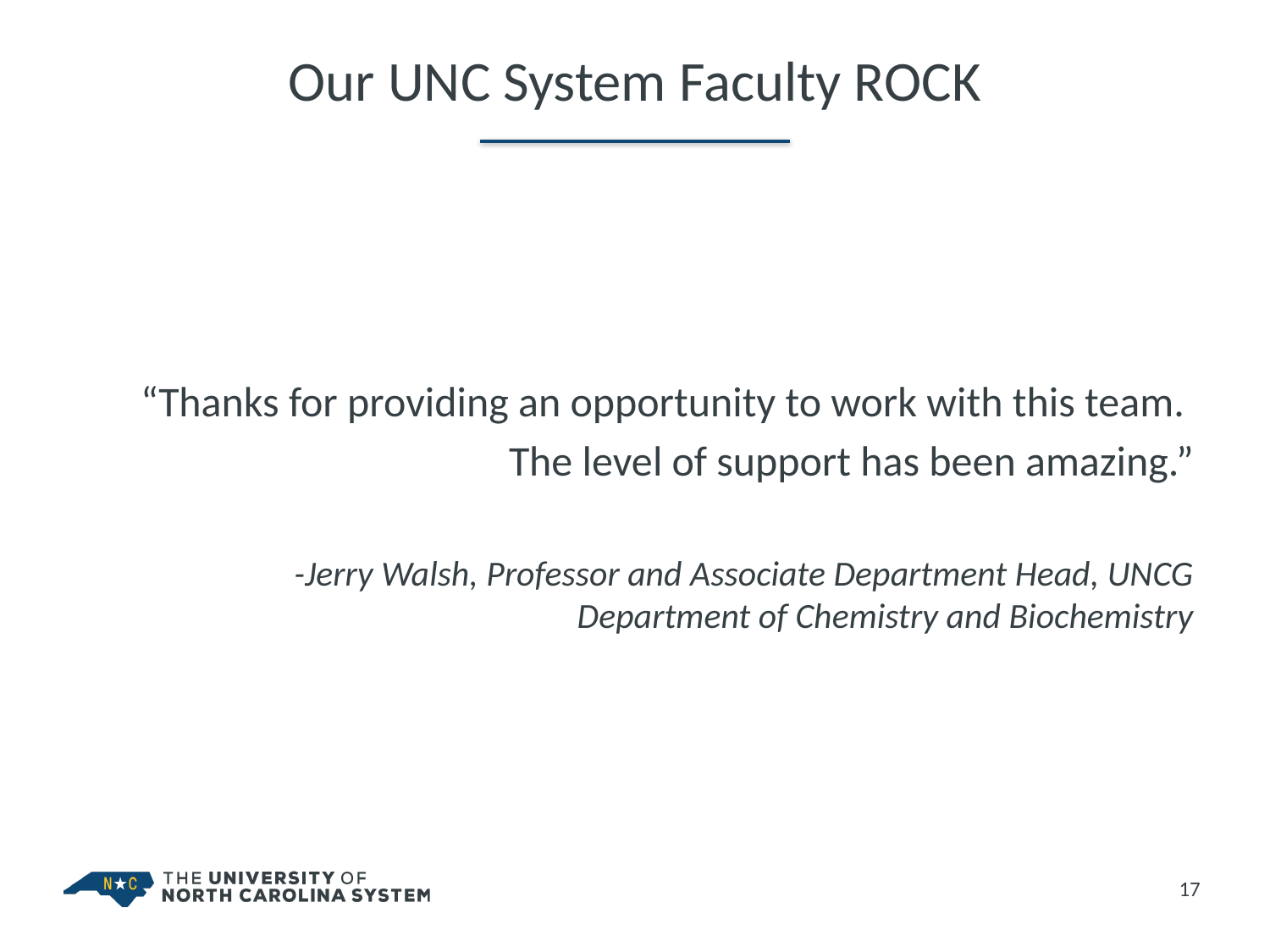

# Our UNC System Faculty ROCK

“Thanks for providing an opportunity to work with this team.
The level of support has been amazing.”

-Jerry Walsh, Professor and Associate Department Head, UNCG Department of Chemistry and Biochemistry

17